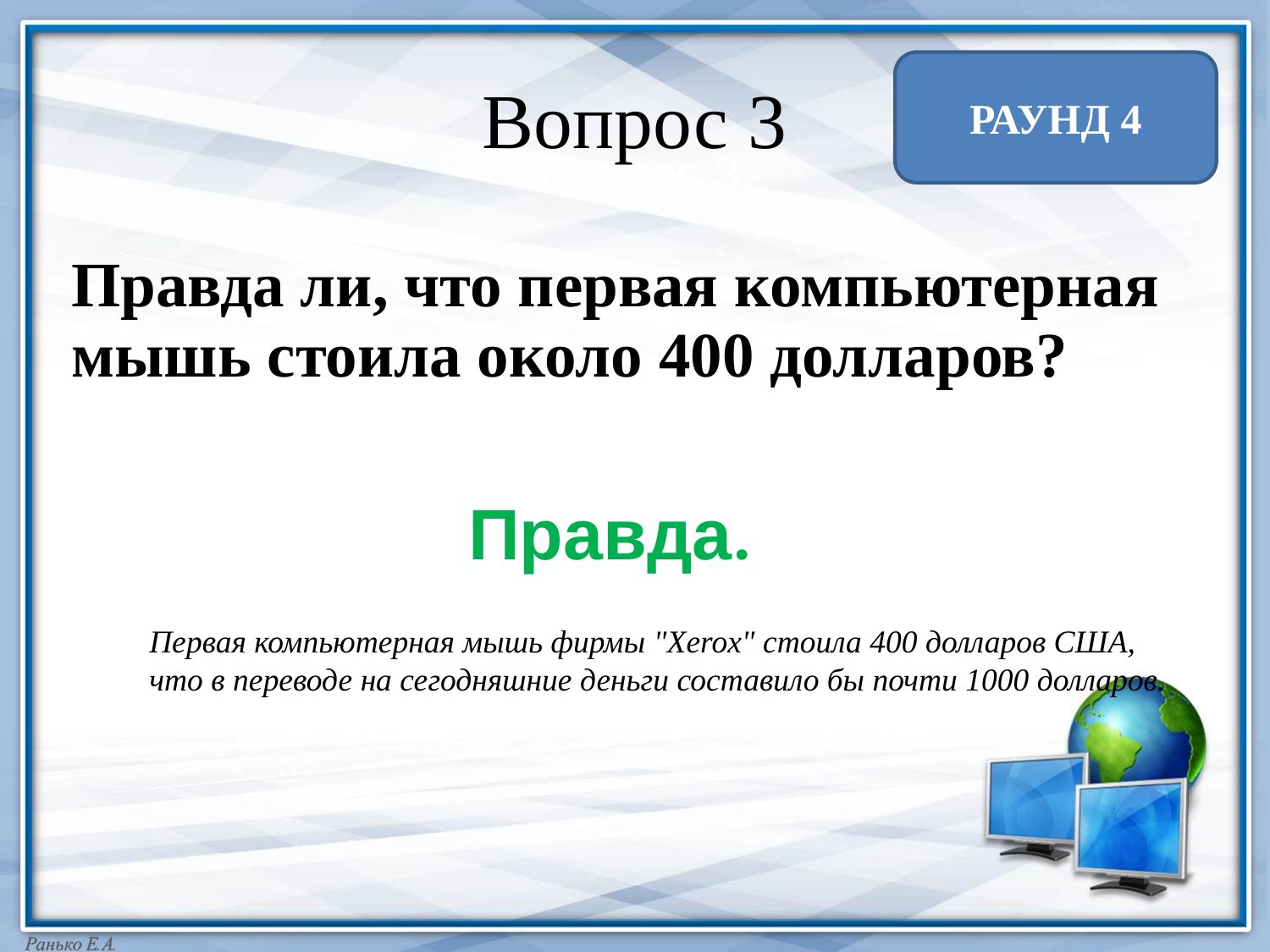

# Вопрос 3
РАУНД 4
Вопрос 3
Правда ли, что первая компьютерная мышь стоила около 400 долларов?

                             Правда.

Первая компьютерная мышь фирмы "Xerox" стоила 400 долларов США,
что в переводе на сегодняшние деньги составило бы почти 1000 долларов.